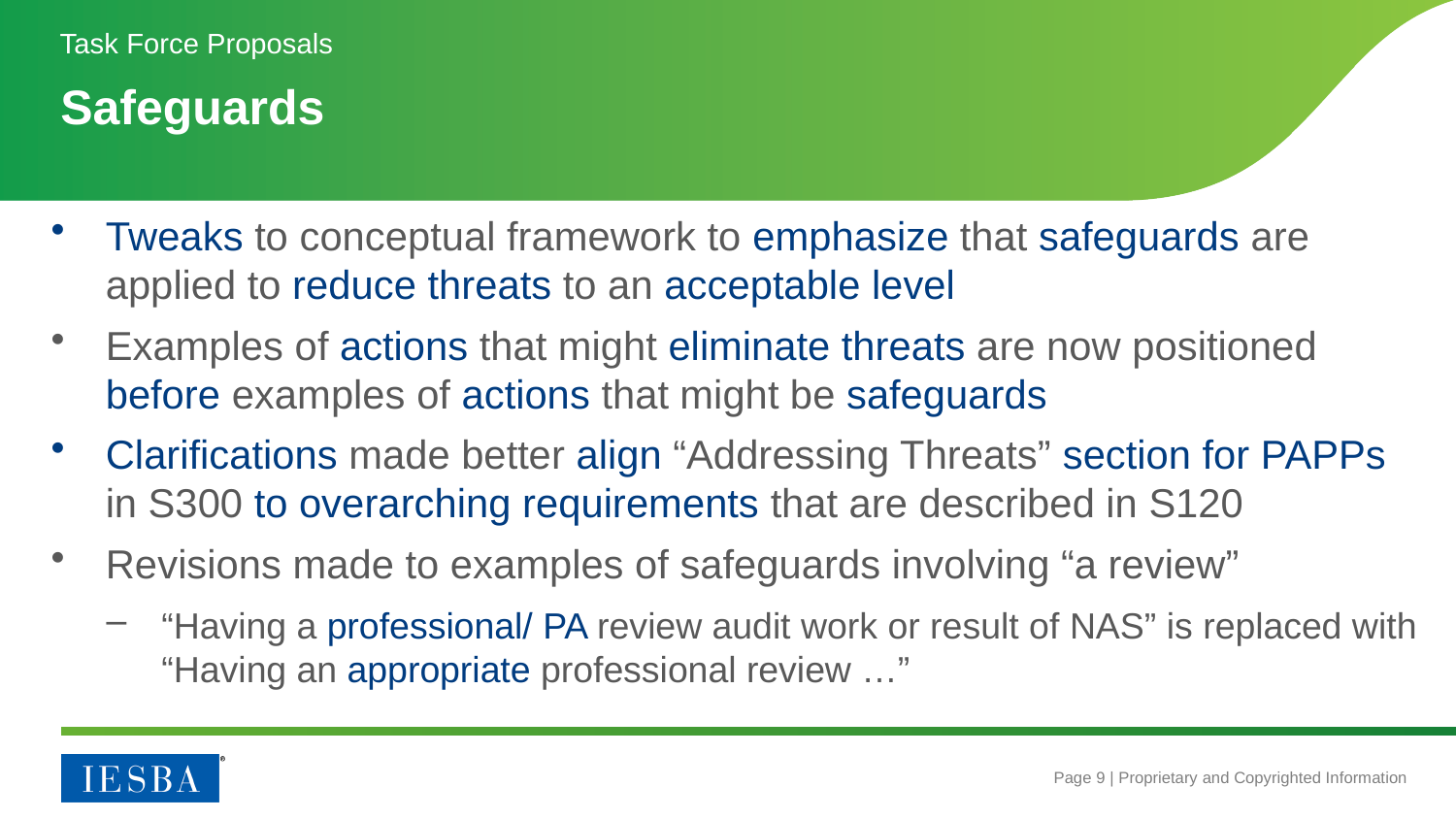

Task Force Proposals
# Safeguards
Tweaks to conceptual framework to emphasize that safeguards are applied to reduce threats to an acceptable level
Examples of actions that might eliminate threats are now positioned before examples of actions that might be safeguards
Clarifications made better align “Addressing Threats” section for PAPPs in S300 to overarching requirements that are described in S120
Revisions made to examples of safeguards involving “a review”
“Having a professional/ PA review audit work or result of NAS” is replaced with “Having an appropriate professional review …”